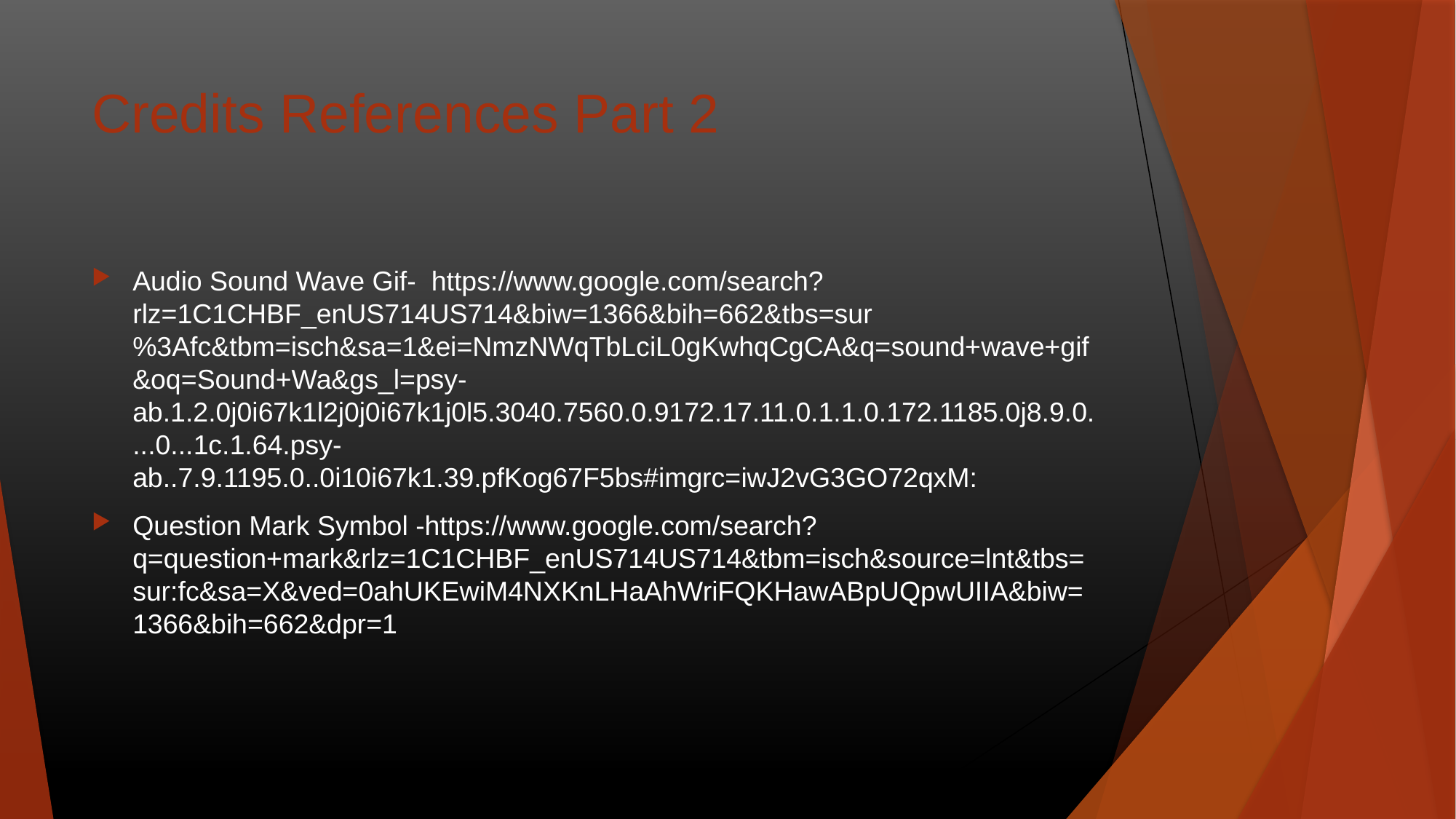

# Credits References Part 2
Audio Sound Wave Gif-  https://www.google.com/search?rlz=1C1CHBF_enUS714US714&biw=1366&bih=662&tbs=sur%3Afc&tbm=isch&sa=1&ei=NmzNWqTbLciL0gKwhqCgCA&q=sound+wave+gif&oq=Sound+Wa&gs_l=psy-ab.1.2.0j0i67k1l2j0j0i67k1j0l5.3040.7560.0.9172.17.11.0.1.1.0.172.1185.0j8.9.0....0...1c.1.64.psy-ab..7.9.1195.0..0i10i67k1.39.pfKog67F5bs#imgrc=iwJ2vG3GO72qxM:
Question Mark Symbol -https://www.google.com/search?q=question+mark&rlz=1C1CHBF_enUS714US714&tbm=isch&source=lnt&tbs=sur:fc&sa=X&ved=0ahUKEwiM4NXKnLHaAhWriFQKHawABpUQpwUIIA&biw=1366&bih=662&dpr=1